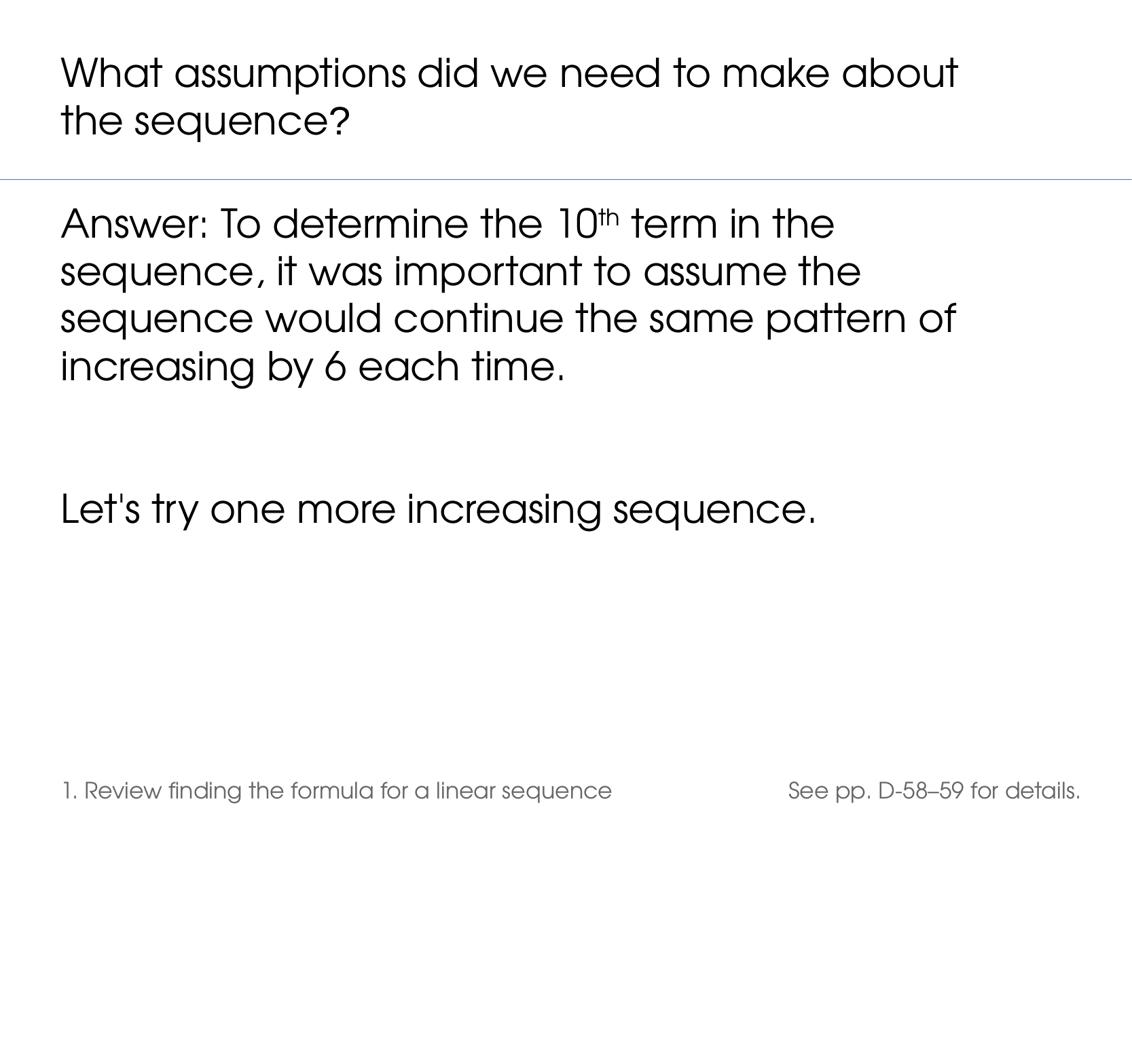

What assumptions did we need to make about the sequence?
Answer: To determine the 10th term in the sequence, it was important to assume the sequence would continue the same pattern of increasing by 6 each time.

Let's try one more increasing sequence.
1. Review finding the formula for a linear sequence
See pp. D-58–59 for details.